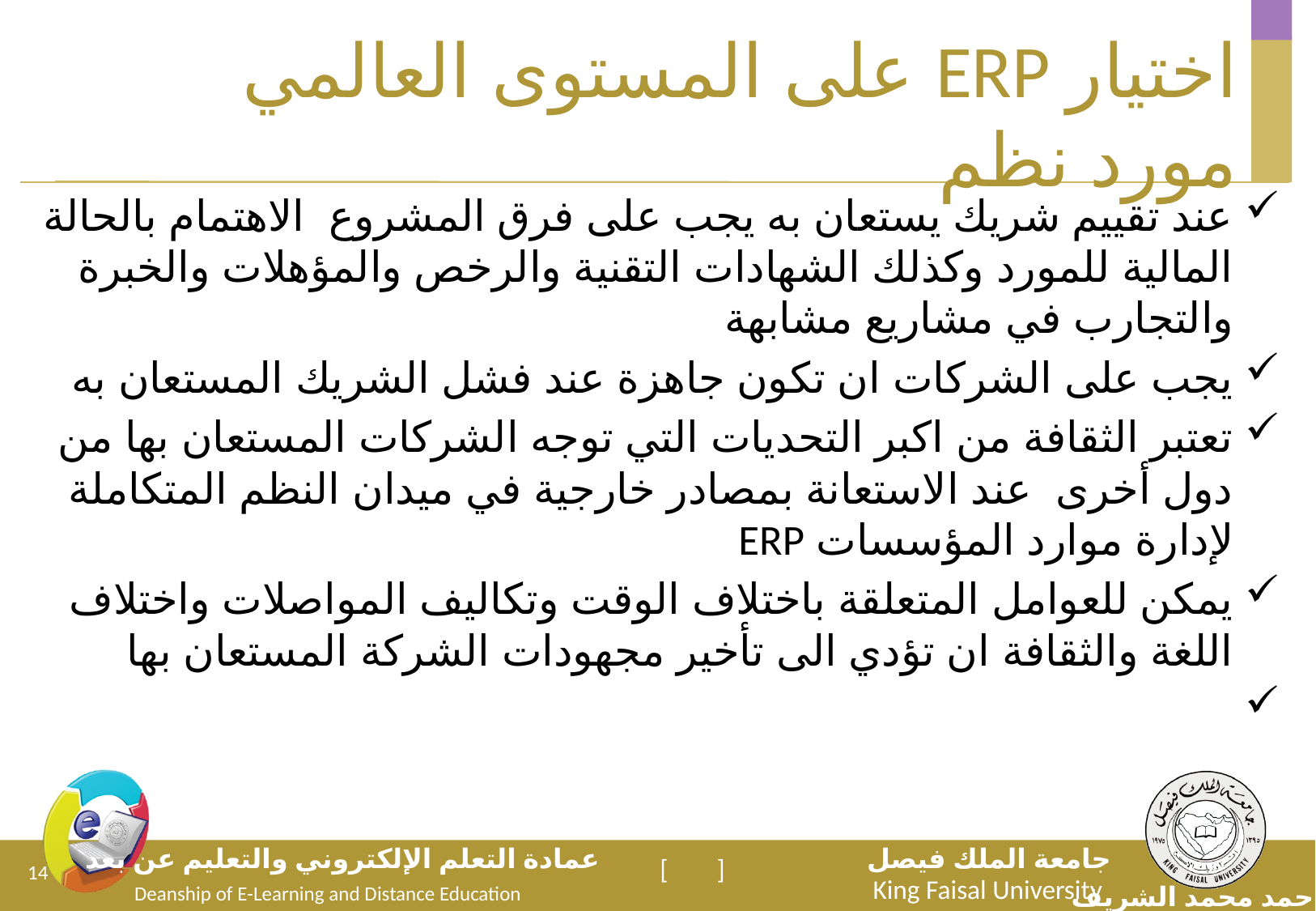

# على المستوى العالمي ERP اختيار مورد نظم
عند تقييم شريك يستعان به يجب على فرق المشروع  الاهتمام بالحالة المالية للمورد وكذلك الشهادات التقنية والرخص والمؤهلات والخبرة والتجارب في مشاريع مشابهة
يجب على الشركات ان تكون جاهزة عند فشل الشريك المستعان به
تعتبر الثقافة من اكبر التحديات التي توجه الشركات المستعان بها من دول أخرى  عند الاستعانة بمصادر خارجية في ميدان النظم المتكاملة لإدارة موارد المؤسسات ERP
يمكن للعوامل المتعلقة باختلاف الوقت وتكاليف المواصلات واختلاف اللغة والثقافة ان تؤدي الى تأخير مجهودات الشركة المستعان بها

14